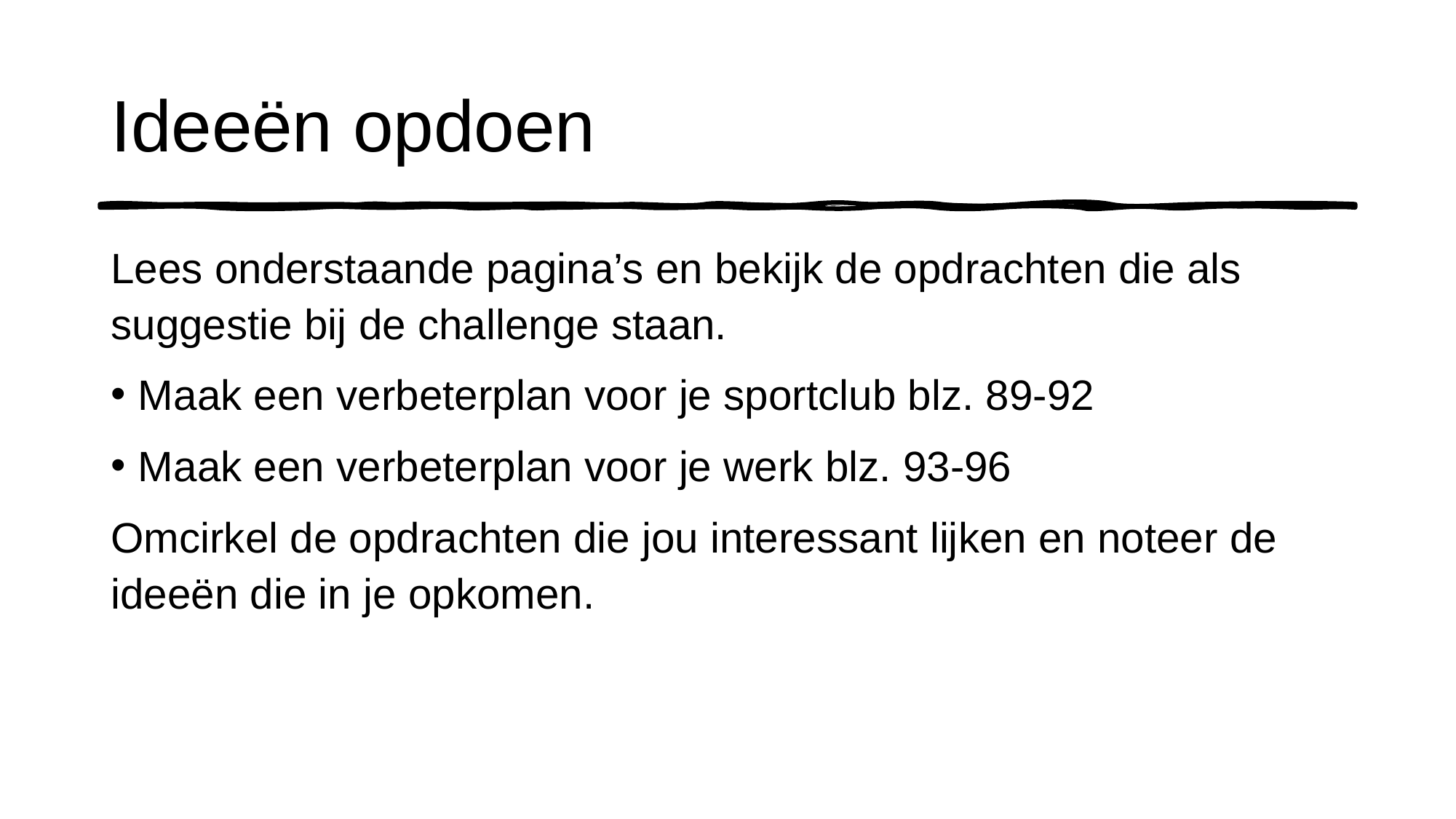

# Ideeën opdoen
Lees onderstaande pagina’s en bekijk de opdrachten die als suggestie bij de challenge staan.
Maak een verbeterplan voor je sportclub blz. 89-92
Maak een verbeterplan voor je werk blz. 93-96
Omcirkel de opdrachten die jou interessant lijken en noteer de ideeën die in je opkomen.